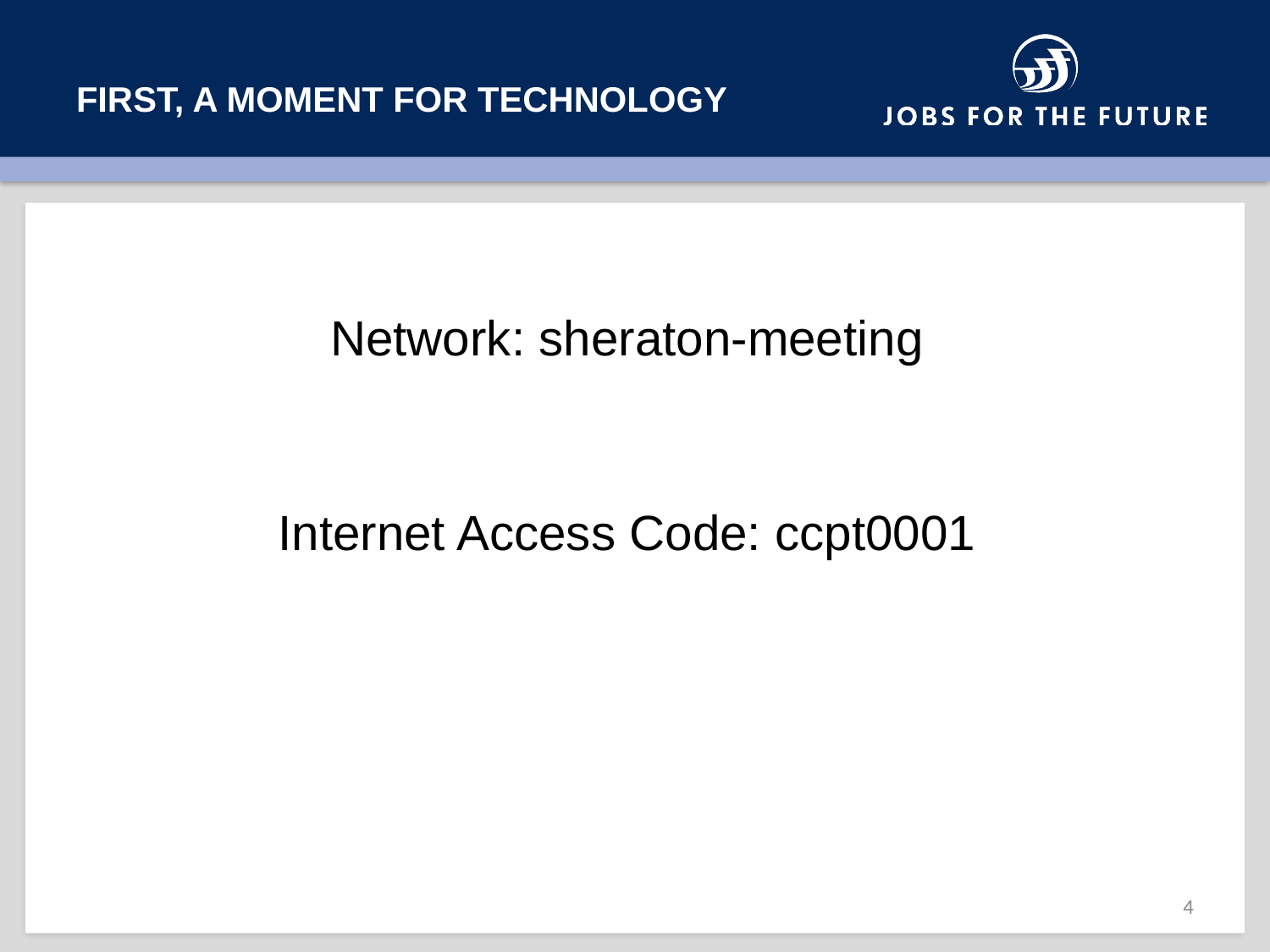

# FIRST, A MOMENT FOR TECHNOLOGY

Network: sheraton-meeting

Internet Access Code: ccpt0001

4